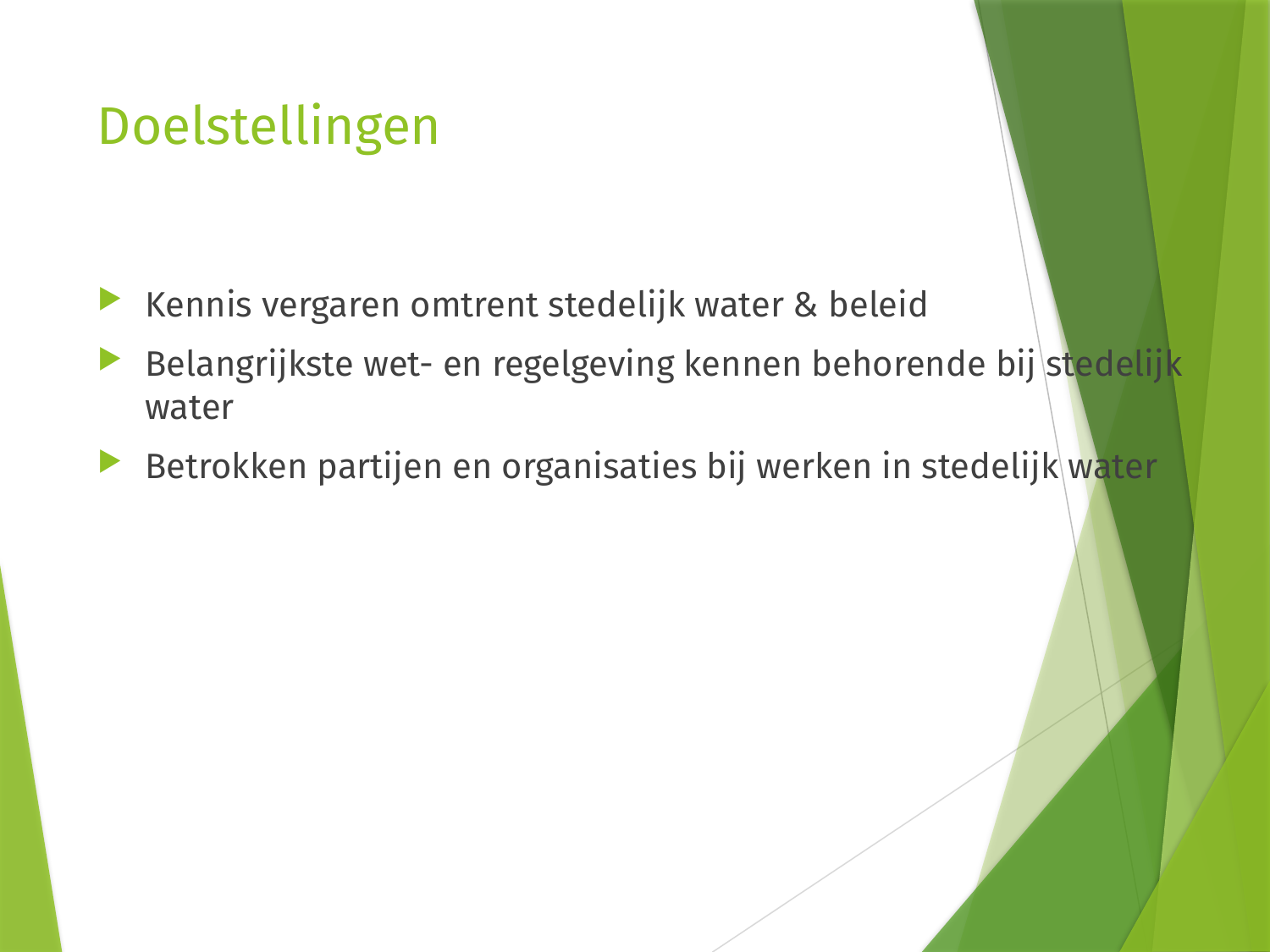

# Doelstellingen
Kennis vergaren omtrent stedelijk water & beleid
Belangrijkste wet- en regelgeving kennen behorende bij stedelijk water
Betrokken partijen en organisaties bij werken in stedelijk water